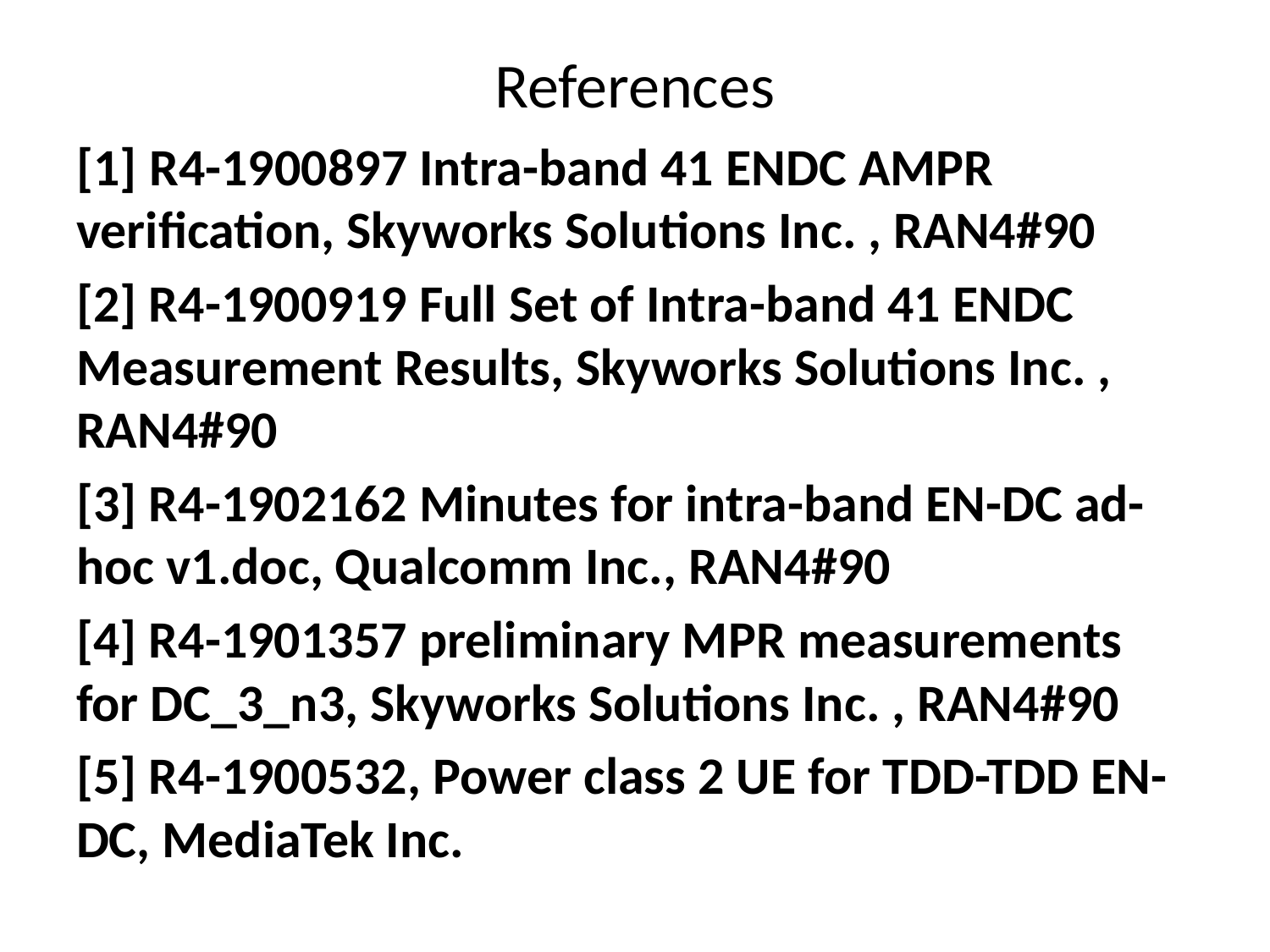

# References
[1] R4-1900897 Intra-band 41 ENDC AMPR verification, Skyworks Solutions Inc. , RAN4#90
[2] R4-1900919 Full Set of Intra-band 41 ENDC Measurement Results, Skyworks Solutions Inc. , RAN4#90
[3] R4-1902162 Minutes for intra-band EN-DC ad-hoc v1.doc, Qualcomm Inc., RAN4#90
[4] R4-1901357 preliminary MPR measurements for DC_3_n3, Skyworks Solutions Inc. , RAN4#90
[5] R4-1900532, Power class 2 UE for TDD-TDD EN-DC, MediaTek Inc.